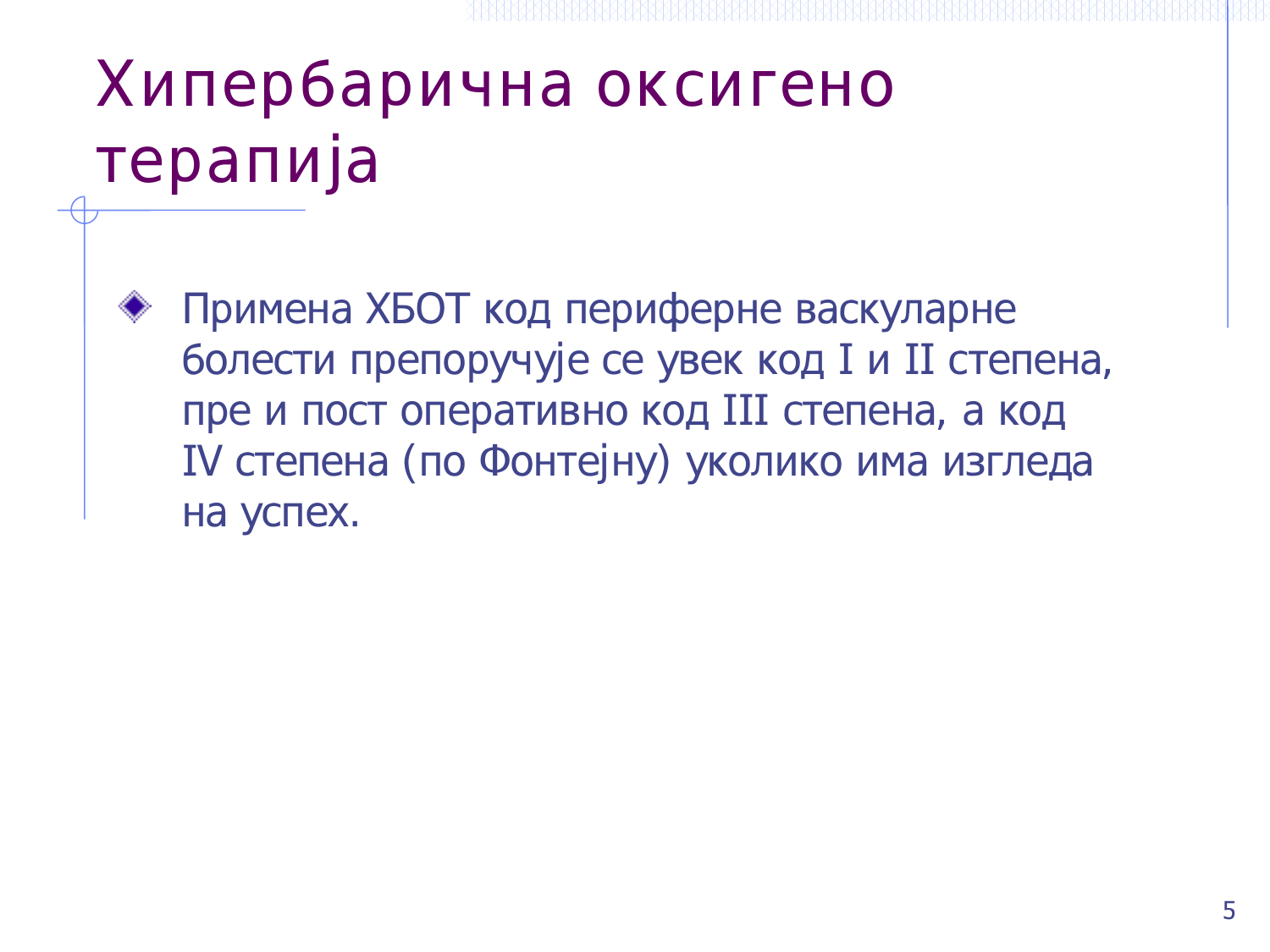

# Хипербарична оксигено терапија
Примена ХБОТ код периферне васкуларне болести препоручује се увек код I и II степена, пре и пост оперативно код III степена, а код IV степена (по Фонтејну) уколико има изгледа на успех.
5